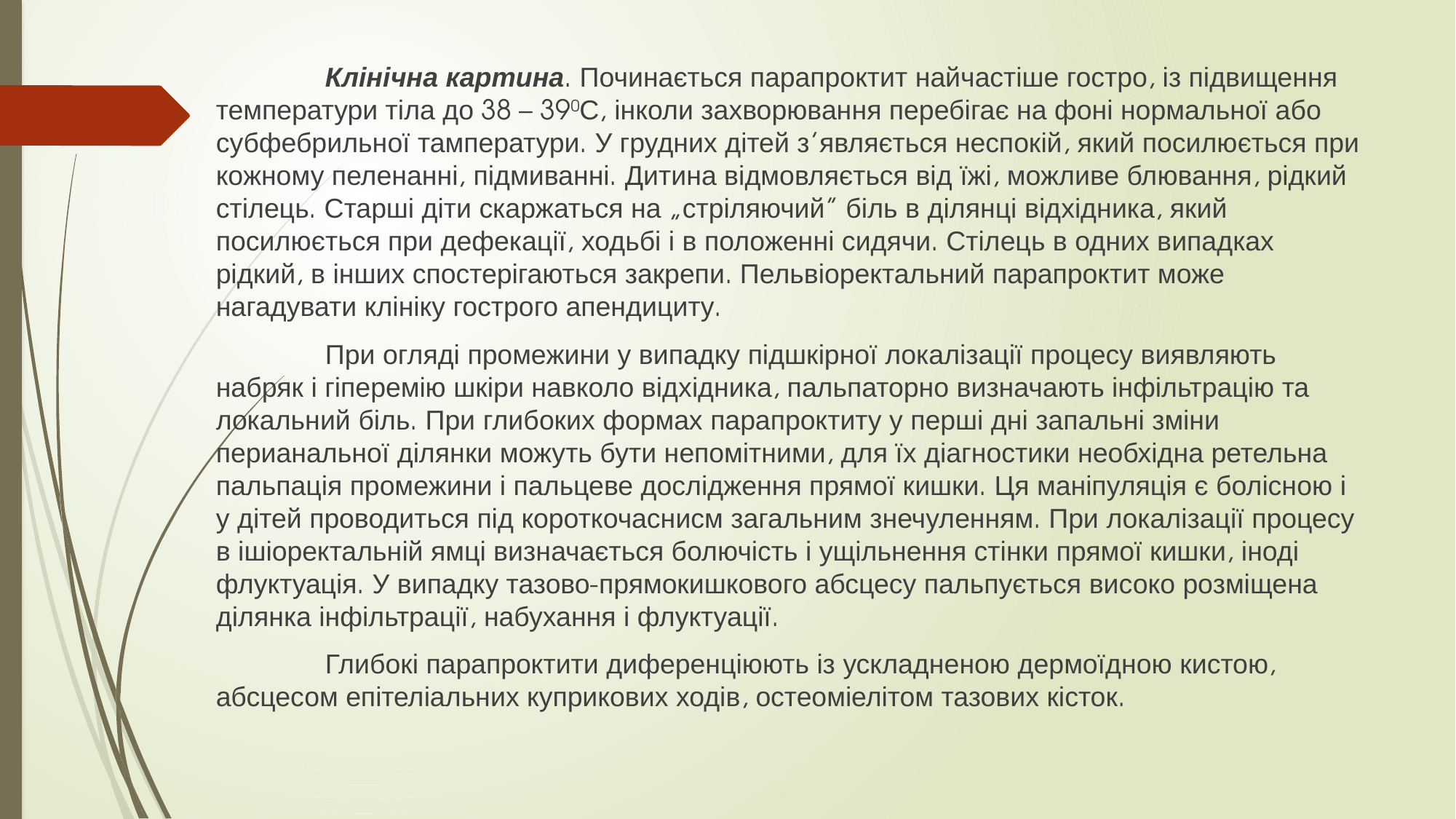

Клінічна картина. Починається парапроктит найчастіше гостро, із підвищення температури тіла до 38 – 390С, інколи захворювання перебігає на фоні нормальної або субфебрильної тамператури. У грудних дітей з’являється неспокій, який посилюється при кожному пеленанні, підмиванні. Дитина відмовляється від їжі, можливе блювання, рідкий стілець. Старші діти скаржаться на „стріляючий” біль в ділянці відхідника, який посилюється при дефекації, ходьбі і в положенні сидячи. Стілець в одних випадках рідкий, в інших спостерігаються закрепи. Пельвіоректальний парапроктит може нагадувати клініку гострого апендициту.
	При огляді промежини у випадку підшкірної локалізації процесу виявляють набряк і гіперемію шкіри навколо відхідника, пальпаторно визначають інфільтрацію та локальний біль. При глибоких формах парапроктиту у перші дні запальні зміни перианальної ділянки можуть бути непомітними, для їх діагностики необхідна ретельна пальпація промежини і пальцеве дослідження прямої кишки. Ця маніпуляція є болісною і у дітей проводиться під короткочаснисм загальним знечуленням. При локалізації процесу в ішіоректальній ямці визначається болючість і ущільнення стінки прямої кишки, іноді флуктуація. У випадку тазово-прямокишкового абсцесу пальпується високо розміщена ділянка інфільтрації, набухання і флуктуації.
	Глибокі парапроктити диференціюють із ускладненою дермоїдною кистою, абсцесом епітеліальних куприкових ходів, остеоміелітом тазових кісток.